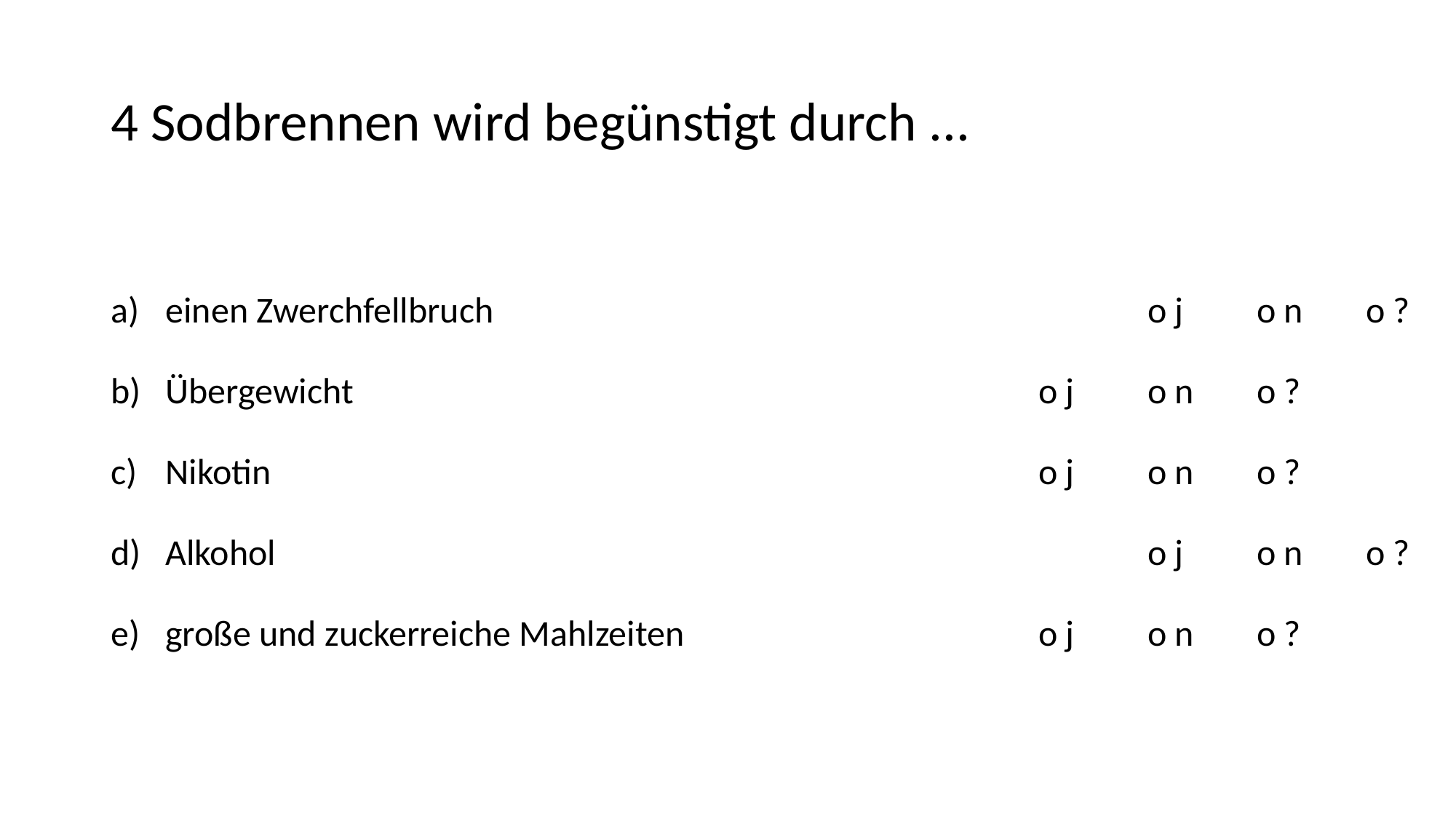

# 4 Sodbrennen wird begünstigt durch ...
einen Zwerchfellbruch						o j	o n	o ?
Übergewicht							o j	o n	o ?
Nikotin								o j	o n	o ?
Alkohol								o j	o n	o ?
große und zuckerreiche Mahlzeiten				o j	o n	o ?